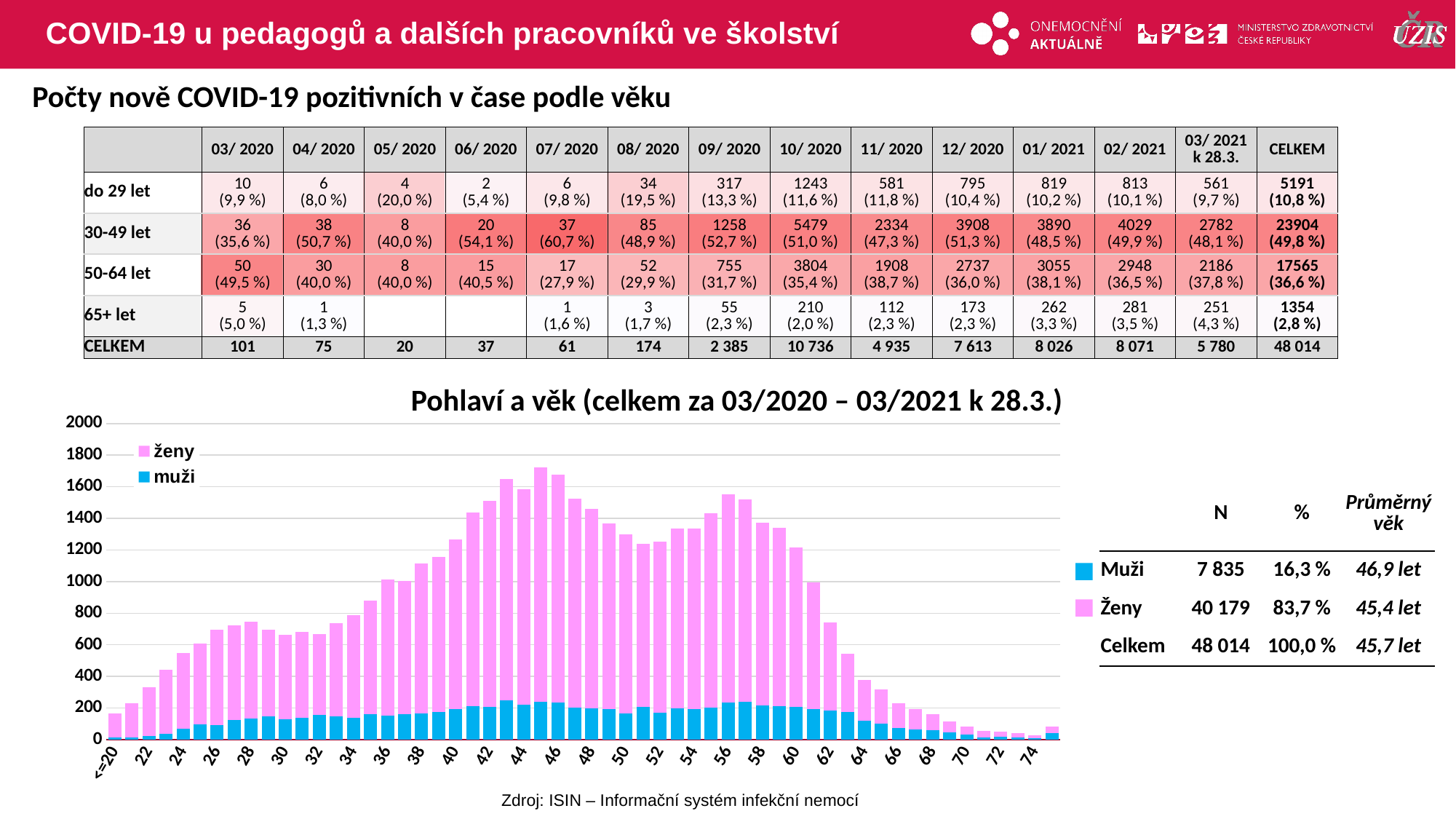

# COVID-19 u pedagogů a dalších pracovníků ve školství
Počty nově COVID-19 pozitivních v čase podle věku
|  | 03/ 2020 | 04/ 2020 | 05/ 2020 | 06/ 2020 | 07/ 2020 | 08/ 2020 | 09/ 2020 | 10/ 2020 | 11/ 2020 | 12/ 2020 | 01/ 2021 | 02/ 2021 | 03/ 2021 k 28.3. | CELKEM |
| --- | --- | --- | --- | --- | --- | --- | --- | --- | --- | --- | --- | --- | --- | --- |
| do 29 let | 10 (9,9 %) | 6 (8,0 %) | 4 (20,0 %) | 2 (5,4 %) | 6 (9,8 %) | 34 (19,5 %) | 317 (13,3 %) | 1243 (11,6 %) | 581 (11,8 %) | 795 (10,4 %) | 819 (10,2 %) | 813 (10,1 %) | 561 (9,7 %) | 5191 (10,8 %) |
| 30-49 let | 36 (35,6 %) | 38 (50,7 %) | 8 (40,0 %) | 20 (54,1 %) | 37 (60,7 %) | 85 (48,9 %) | 1258 (52,7 %) | 5479 (51,0 %) | 2334 (47,3 %) | 3908 (51,3 %) | 3890 (48,5 %) | 4029 (49,9 %) | 2782 (48,1 %) | 23904 (49,8 %) |
| 50-64 let | 50 (49,5 %) | 30 (40,0 %) | 8 (40,0 %) | 15 (40,5 %) | 17 (27,9 %) | 52 (29,9 %) | 755 (31,7 %) | 3804 (35,4 %) | 1908 (38,7 %) | 2737 (36,0 %) | 3055 (38,1 %) | 2948 (36,5 %) | 2186 (37,8 %) | 17565 (36,6 %) |
| 65+ let | 5 (5,0 %) | 1 (1,3 %) |  |  | 1 (1,6 %) | 3 (1,7 %) | 55 (2,3 %) | 210 (2,0 %) | 112 (2,3 %) | 173 (2,3 %) | 262 (3,3 %) | 281 (3,5 %) | 251 (4,3 %) | 1354 (2,8 %) |
| CELKEM | 101 | 75 | 20 | 37 | 61 | 174 | 2 385 | 10 736 | 4 935 | 7 613 | 8 026 | 8 071 | 5 780 | 48 014 |
|  |  |  |  |  |  |  |  |  |  |  |  |  |  |
| --- | --- | --- | --- | --- | --- | --- | --- | --- | --- | --- | --- | --- | --- |
|  |  |  |  |  |  |  |  |  |  |  |  |  |  |
|  |  |  |  |  |  |  |  |  |  |  |  |  |  |
|  |  |  |  |  |  |  |  |  |  |  |  |  |  |
Pohlaví a věk (celkem za 03/2020 – 03/2021 k 28.3.)

### Chart

| Category | muži | ženy |
|---|---|---|
| <=20 | 13.0 | 153.0 |
| 21 | 16.0 | 216.0 |
| 22 | 22.0 | 311.0 |
| 23 | 38.0 | 402.0 |
| 24 | 69.0 | 480.0 |
| 25 | 96.0 | 512.0 |
| 26 | 90.0 | 605.0 |
| 27 | 126.0 | 598.0 |
| 28 | 134.0 | 613.0 |
| 29 | 148.0 | 549.0 |
| 30 | 128.0 | 535.0 |
| 31 | 139.0 | 543.0 |
| 32 | 155.0 | 512.0 |
| 33 | 148.0 | 589.0 |
| 34 | 140.0 | 648.0 |
| 35 | 163.0 | 715.0 |
| 36 | 154.0 | 858.0 |
| 37 | 161.0 | 842.0 |
| 38 | 165.0 | 950.0 |
| 39 | 175.0 | 979.0 |
| 40 | 194.0 | 1071.0 |
| 41 | 213.0 | 1224.0 |
| 42 | 206.0 | 1303.0 |
| 43 | 249.0 | 1402.0 |
| 44 | 221.0 | 1362.0 |
| 45 | 241.0 | 1484.0 |
| 46 | 237.0 | 1441.0 |
| 47 | 205.0 | 1322.0 |
| 48 | 197.0 | 1263.0 |
| 49 | 195.0 | 1175.0 |
| 50 | 164.0 | 1136.0 |
| 51 | 209.0 | 1032.0 |
| 52 | 172.0 | 1082.0 |
| 53 | 199.0 | 1136.0 |
| 54 | 195.0 | 1143.0 |
| 55 | 205.0 | 1226.0 |
| 56 | 233.0 | 1319.0 |
| 57 | 240.0 | 1282.0 |
| 58 | 217.0 | 1158.0 |
| 59 | 210.0 | 1132.0 |
| 60 | 208.0 | 1010.0 |
| 61 | 195.0 | 800.0 |
| 62 | 183.0 | 559.0 |
| 63 | 177.0 | 367.0 |
| 64 | 119.0 | 257.0 |
| 65 | 99.0 | 218.0 |
| 66 | 72.0 | 160.0 |
| 67 | 65.0 | 129.0 |
| 68 | 59.0 | 101.0 |
| 69 | 46.0 | 67.0 |
| 70 | 33.0 | 49.0 |
| 71 | 14.0 | 43.0 |
| 72 | 18.0 | 31.0 |
| 73 | 14.0 | 26.0 |
| 74 | 9.0 | 20.0 |
| 75+ | 42.0 | 39.0 |
|  | N | % | Průměrný věk |
| --- | --- | --- | --- |
| Muži | 7 835 | 16,3 % | 46,9 let |
| Ženy | 40 179 | 83,7 % | 45,4 let |
| Celkem | 48 014 | 100,0 % | 45,7 let |

Zdroj: ISIN – Informační systém infekční nemocí